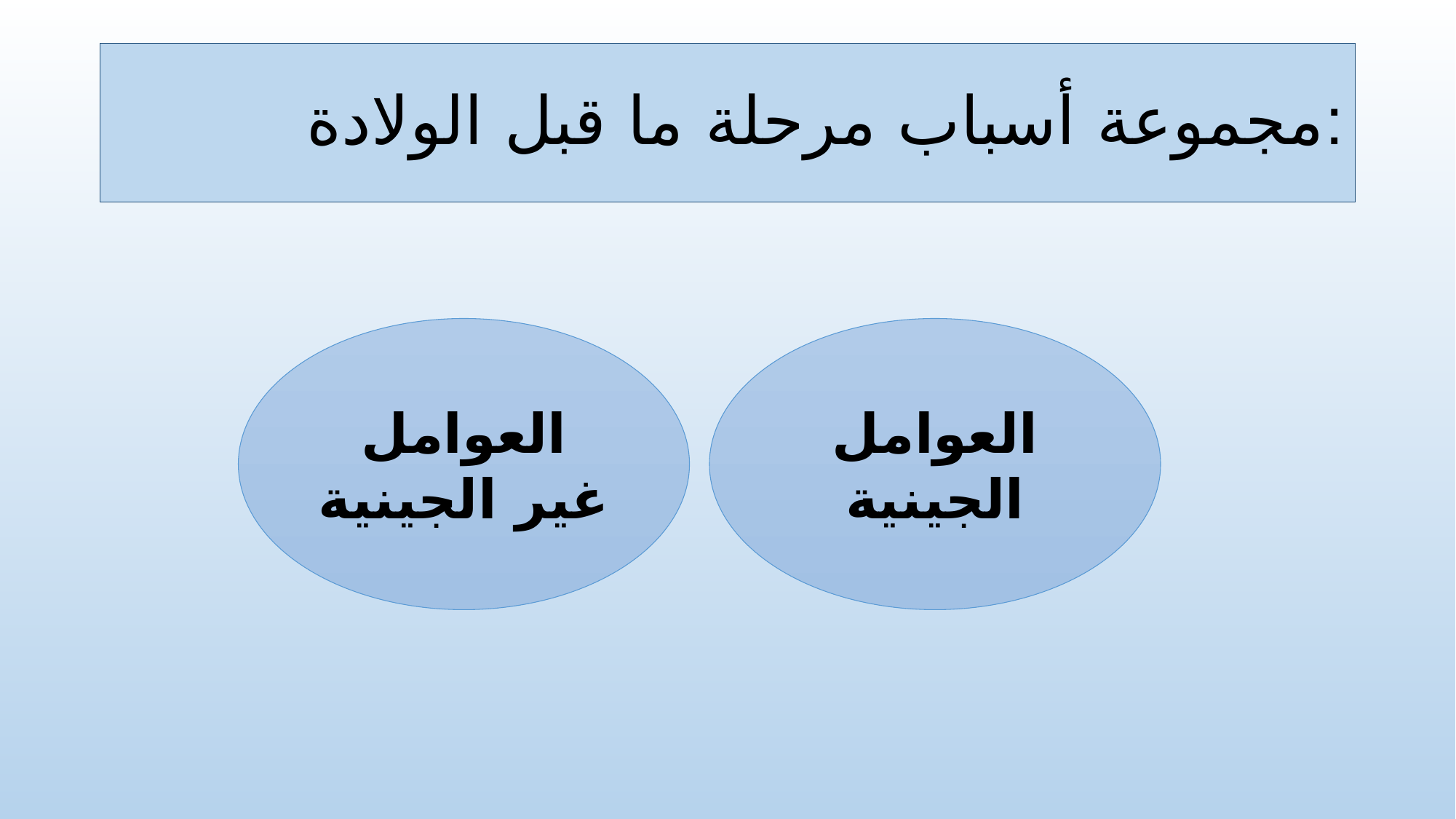

# مجموعة أسباب مرحلة ما قبل الولادة:
العوامل غير الجينية
العوامل الجينية